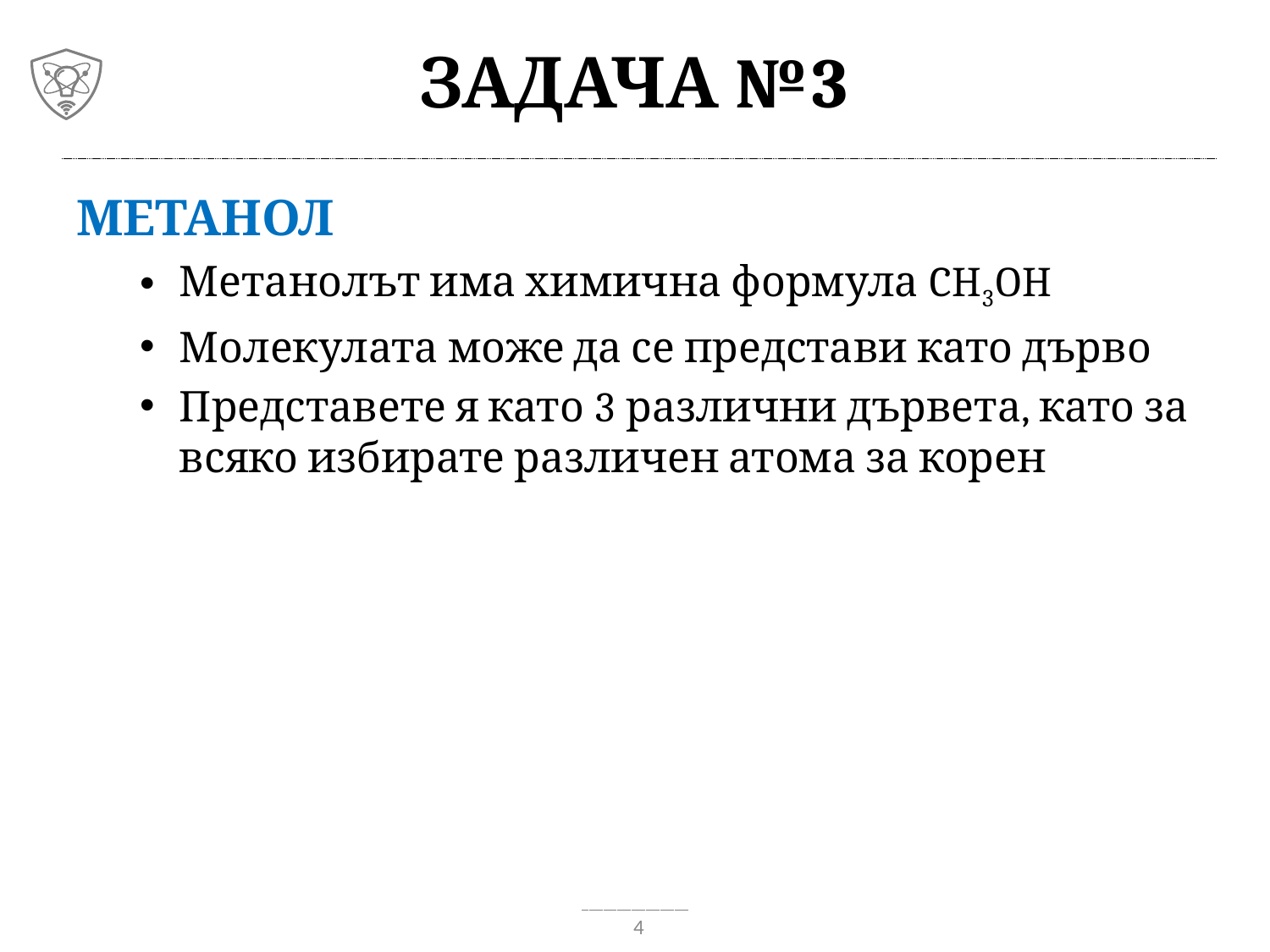

# Задача №3
Метанол
Метанолът има химична формула CH3OH
Молекулата може да се представи като дърво
Представете я като 3 различни дървета, като за всяко избирате различен атома за корен
4